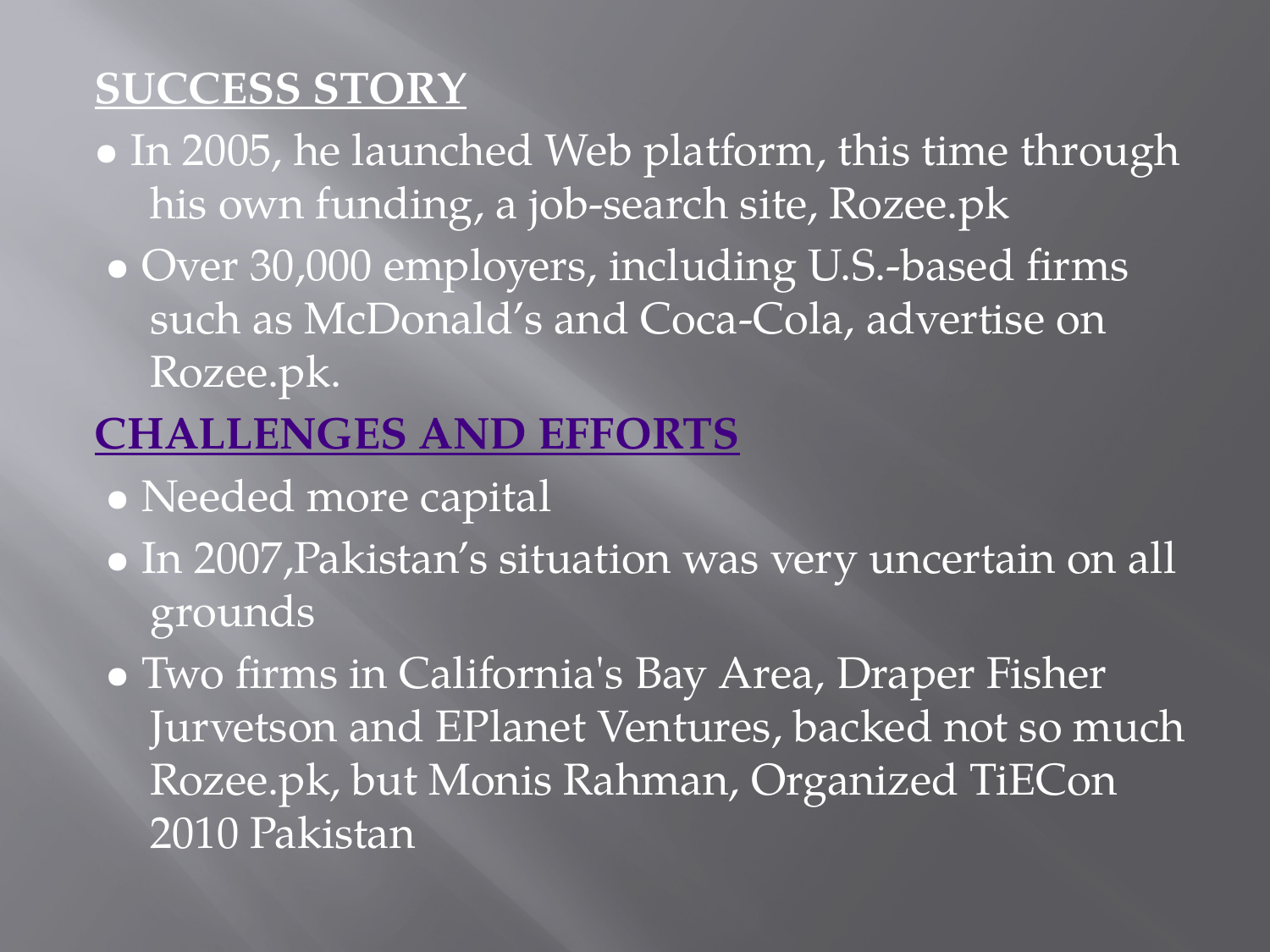

#
SUCCESS STORY
• In 2005, he launched Web platform, this time through his own funding, a job-search site, Rozee.pk
 • Over 30,000 employers, including U.S.-based firms such as McDonald’s and Coca-Cola, advertise on Rozee.pk.
CHALLENGES AND EFFORTS
 • Needed more capital
 • In 2007,Pakistan’s situation was very uncertain on all grounds
 • Two firms in California's Bay Area, Draper Fisher Jurvetson and EPlanet Ventures, backed not so much Rozee.pk, but Monis Rahman, Organized TiECon 2010 Pakistan